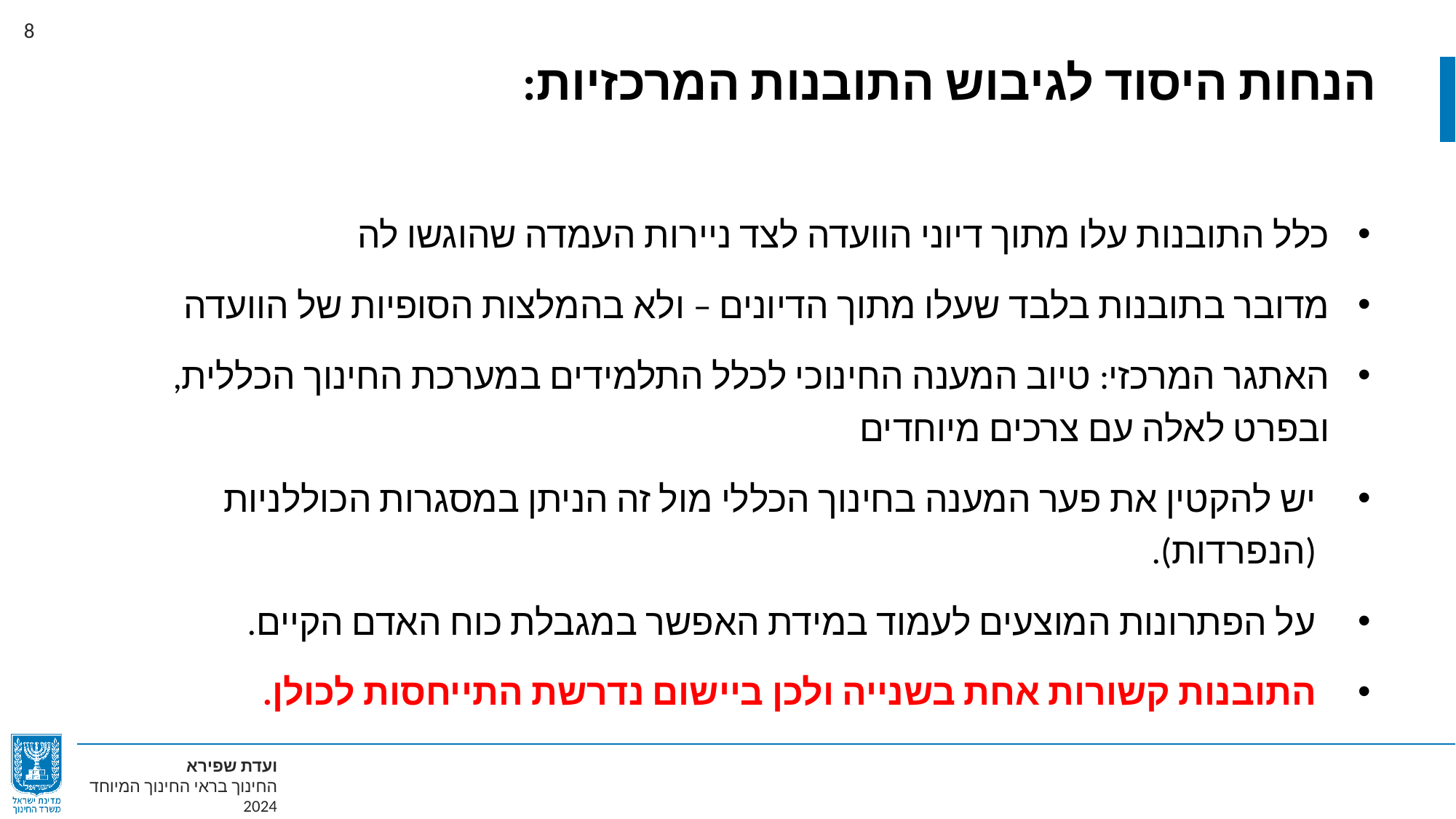

הנחות היסוד לגיבוש התובנות המרכזיות:
כלל התובנות עלו מתוך דיוני הוועדה לצד ניירות העמדה שהוגשו לה
מדובר בתובנות בלבד שעלו מתוך הדיונים – ולא בהמלצות הסופיות של הוועדה
האתגר המרכזי: טיוב המענה החינוכי לכלל התלמידים במערכת החינוך הכללית, ובפרט לאלה עם צרכים מיוחדים
יש להקטין את פער המענה בחינוך הכללי מול זה הניתן במסגרות הכוללניות (הנפרדות).
על הפתרונות המוצעים לעמוד במידת האפשר במגבלת כוח האדם הקיים.
התובנות קשורות אחת בשנייה ולכן ביישום נדרשת התייחסות לכולן.